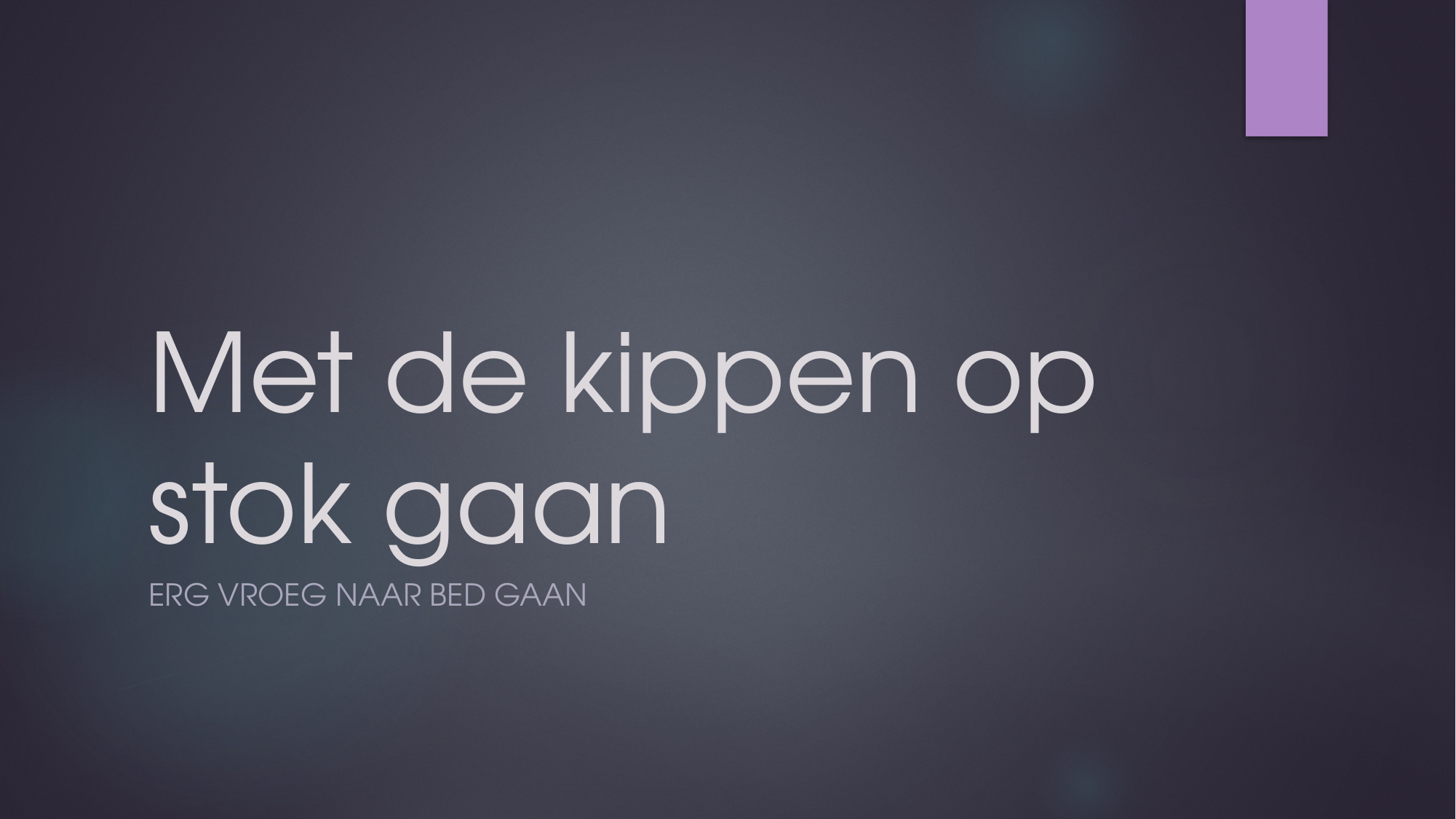

# Met de kippen op stok gaan
Erg vroeg naar bed gaan